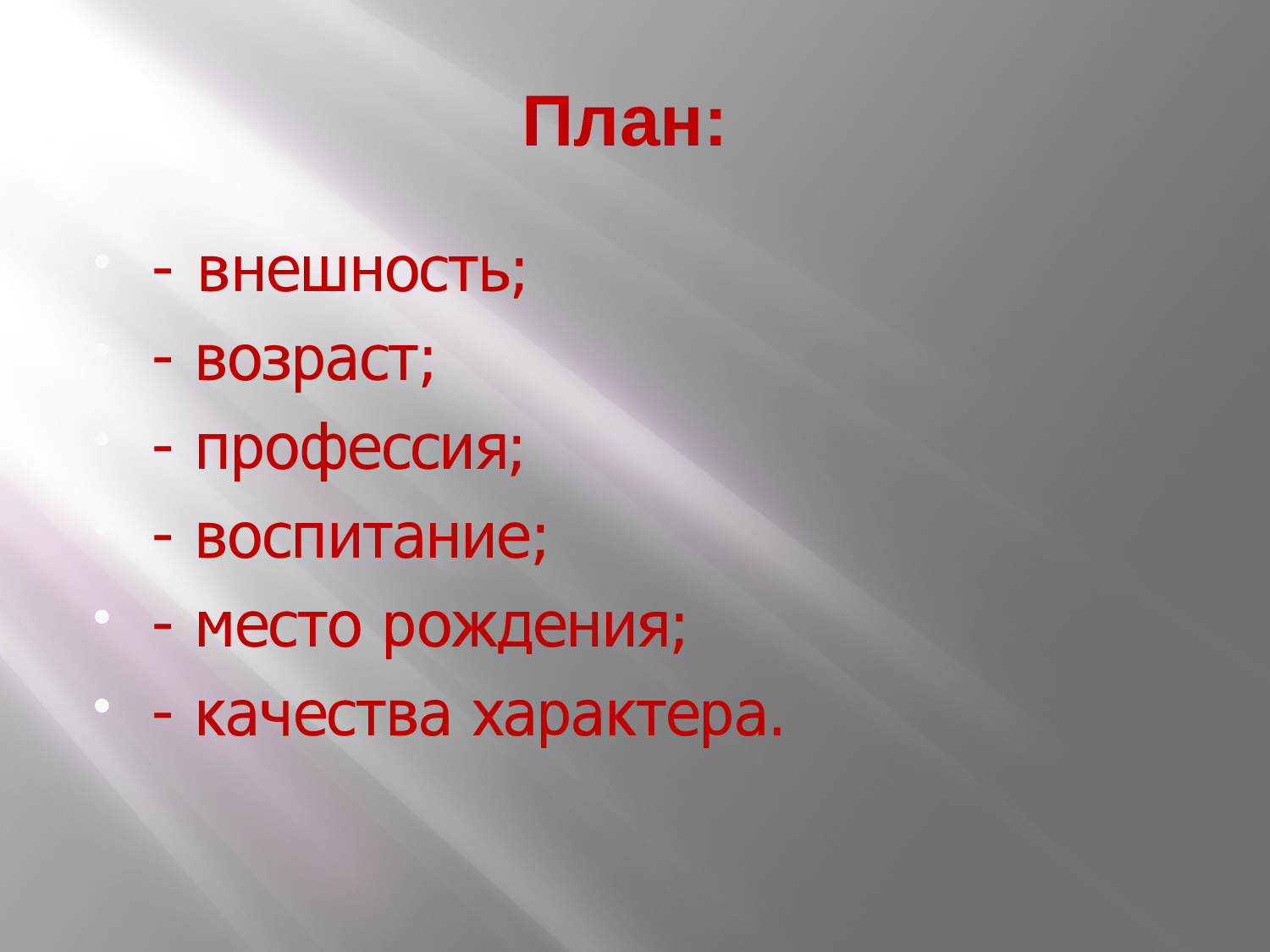

# План:
- внешность;
- возраст;
- профессия;
- воспитание;
- место рождения;
- качества характера.